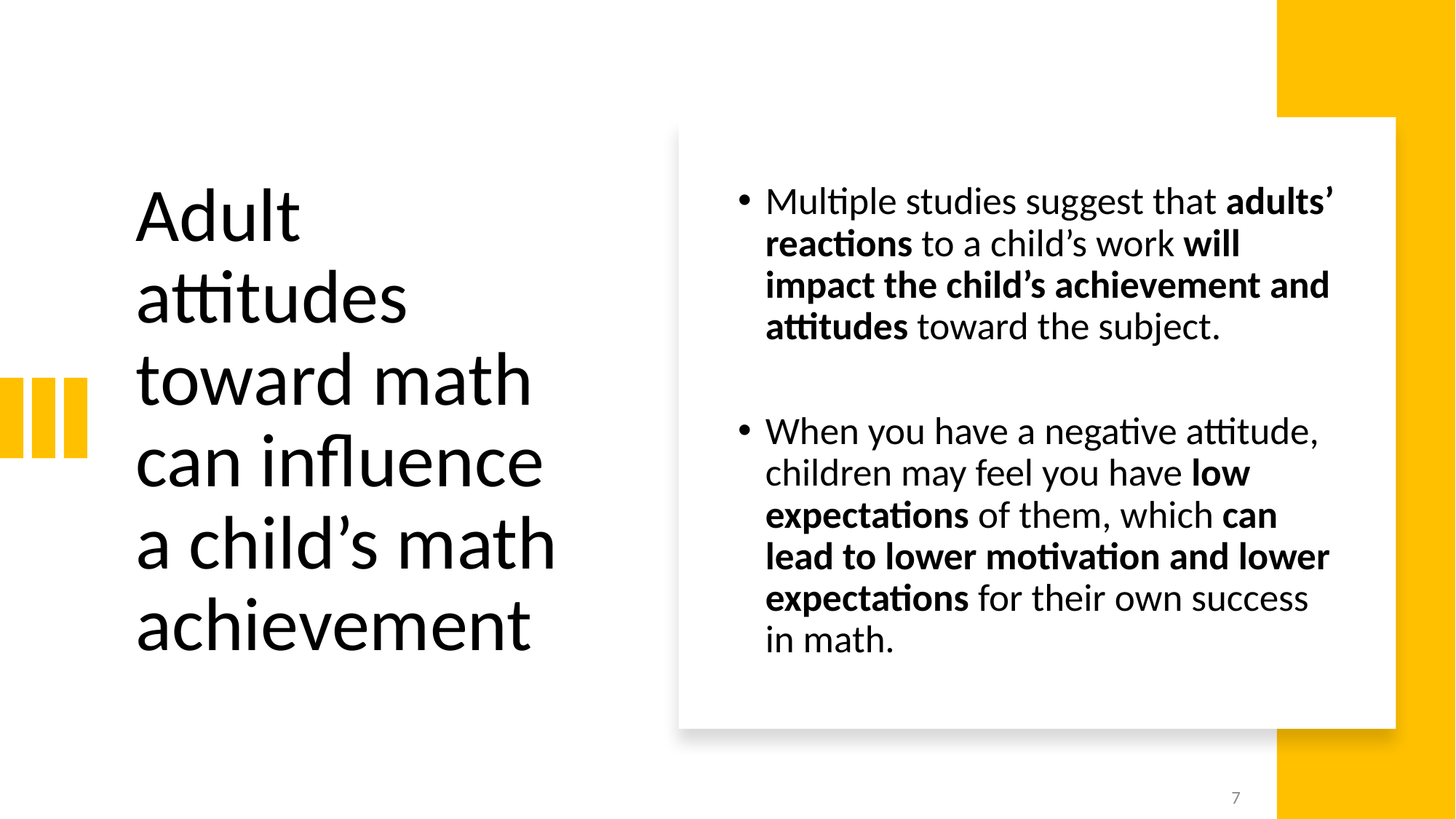

# Adult attitudes toward math can influence a child’s math achievement
Multiple studies suggest that adults’ reactions to a child’s work will impact the child’s achievement and attitudes toward the subject.
When you have a negative attitude, children may feel you have low expectations of them, which can lead to lower motivation and lower expectations for their own success in math.

7